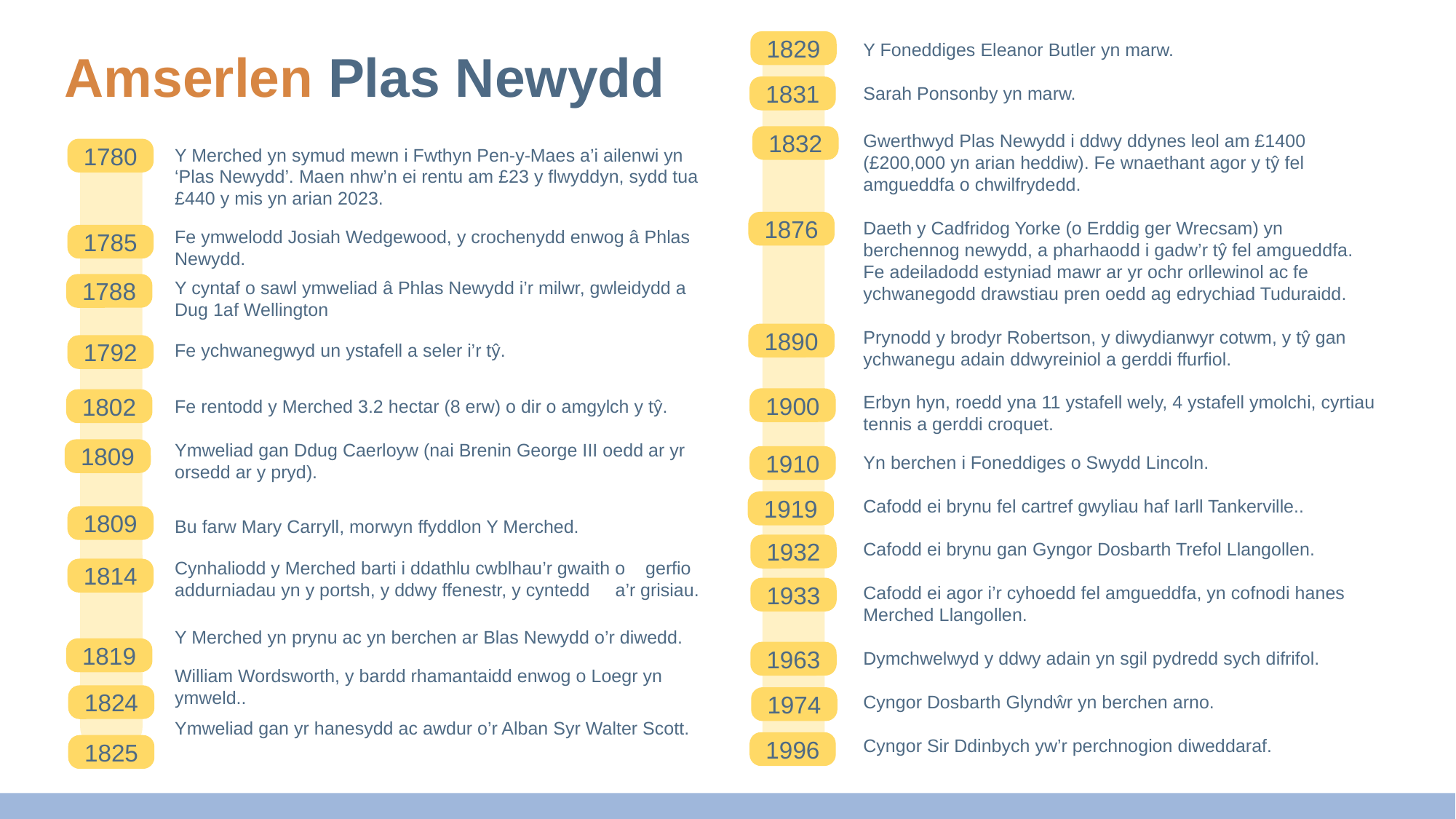

1829
Amserlen Plas Newydd
Y Foneddiges Eleanor Butler yn marw.

Sarah Ponsonby yn marw.

Gwerthwyd Plas Newydd i ddwy ddynes leol am £1400 (£200,000 yn arian heddiw). Fe wnaethant agor y tŷ fel amgueddfa o chwilfrydedd.

Daeth y Cadfridog Yorke (o Erddig ger Wrecsam) yn berchennog newydd, a pharhaodd i gadw’r tŷ fel amgueddfa.  Fe adeiladodd estyniad mawr ar yr ochr orllewinol ac fe ychwanegodd drawstiau pren oedd ag edrychiad Tuduraidd.

Prynodd y brodyr Robertson, y diwydianwyr cotwm, y tŷ gan ychwanegu adain ddwyreiniol a gerddi ffurfiol.

Erbyn hyn, roedd yna 11 ystafell wely, 4 ystafell ymolchi, cyrtiau tennis a gerddi croquet.

Yn berchen i Foneddiges o Swydd Lincoln.

Cafodd ei brynu fel cartref gwyliau haf Iarll Tankerville..

Cafodd ei brynu gan Gyngor Dosbarth Trefol Llangollen.

Cafodd ei agor i’r cyhoedd fel amgueddfa, yn cofnodi hanes Merched Llangollen.

Dymchwelwyd y ddwy adain yn sgil pydredd sych difrifol.

Cyngor Dosbarth Glyndŵr yn berchen arno.

Cyngor Sir Ddinbych yw’r perchnogion diweddaraf.
1831
1832
Y Merched yn symud mewn i Fwthyn Pen-y-Maes a’i ailenwi yn ‘Plas Newydd’. Maen nhw’n ei rentu am £23 y flwyddyn, sydd tua £440 y mis yn arian 2023.

Fe ymwelodd Josiah Wedgewood, y crochenydd enwog â Phlas Newydd.

Y cyntaf o sawl ymweliad â Phlas Newydd i’r milwr, gwleidydd a Dug 1af Wellington

Fe ychwanegwyd un ystafell a seler i’r tŷ.

Fe rentodd y Merched 3.2 hectar (8 erw) o dir o amgylch y tŷ.

Ymweliad gan Ddug Caerloyw (nai Brenin George III oedd ar yr orsedd ar y pryd).

Bu farw Mary Carryll, morwyn ffyddlon Y Merched.

Cynhaliodd y Merched barti i ddathlu cwblhau’r gwaith o    gerfio addurniadau yn y portsh, y ddwy ffenestr, y cyntedd     a’r grisiau.

Y Merched yn prynu ac yn berchen ar Blas Newydd o’r diwedd.

William Wordsworth, y bardd rhamantaidd enwog o Loegr yn ymweld..

Ymweliad gan yr hanesydd ac awdur o’r Alban Syr Walter Scott.

1780
1876
1785
1788
1890
1792

1900
1802

1809
1910
1919
1809
1932
1814
1933
1819
1963
1824
1974
1996
1825